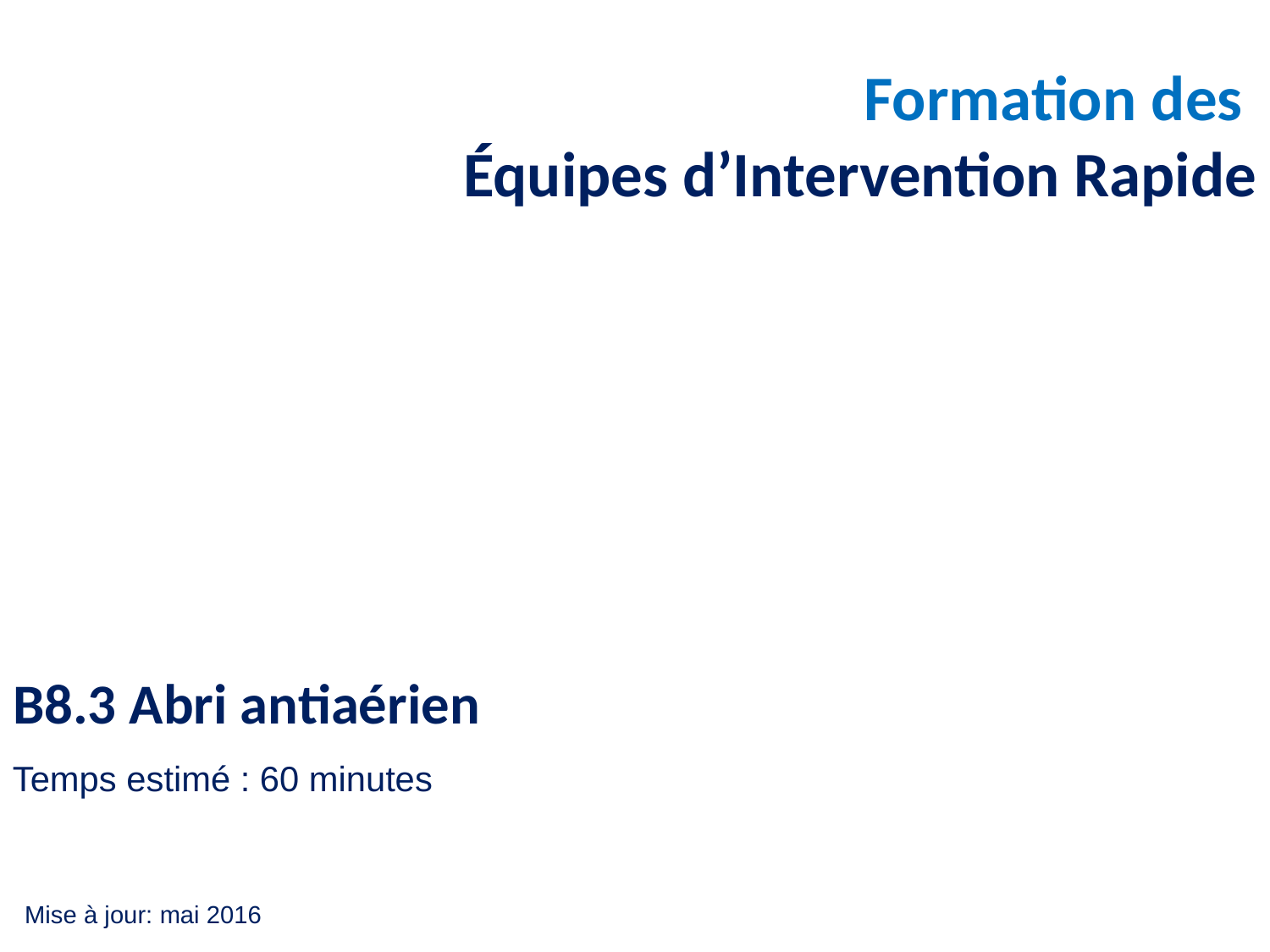

Formation des
Équipes d’Intervention Rapide
B8.3 Abri antiaérien
Temps estimé : 60 minutes
Mise à jour: mai 2016